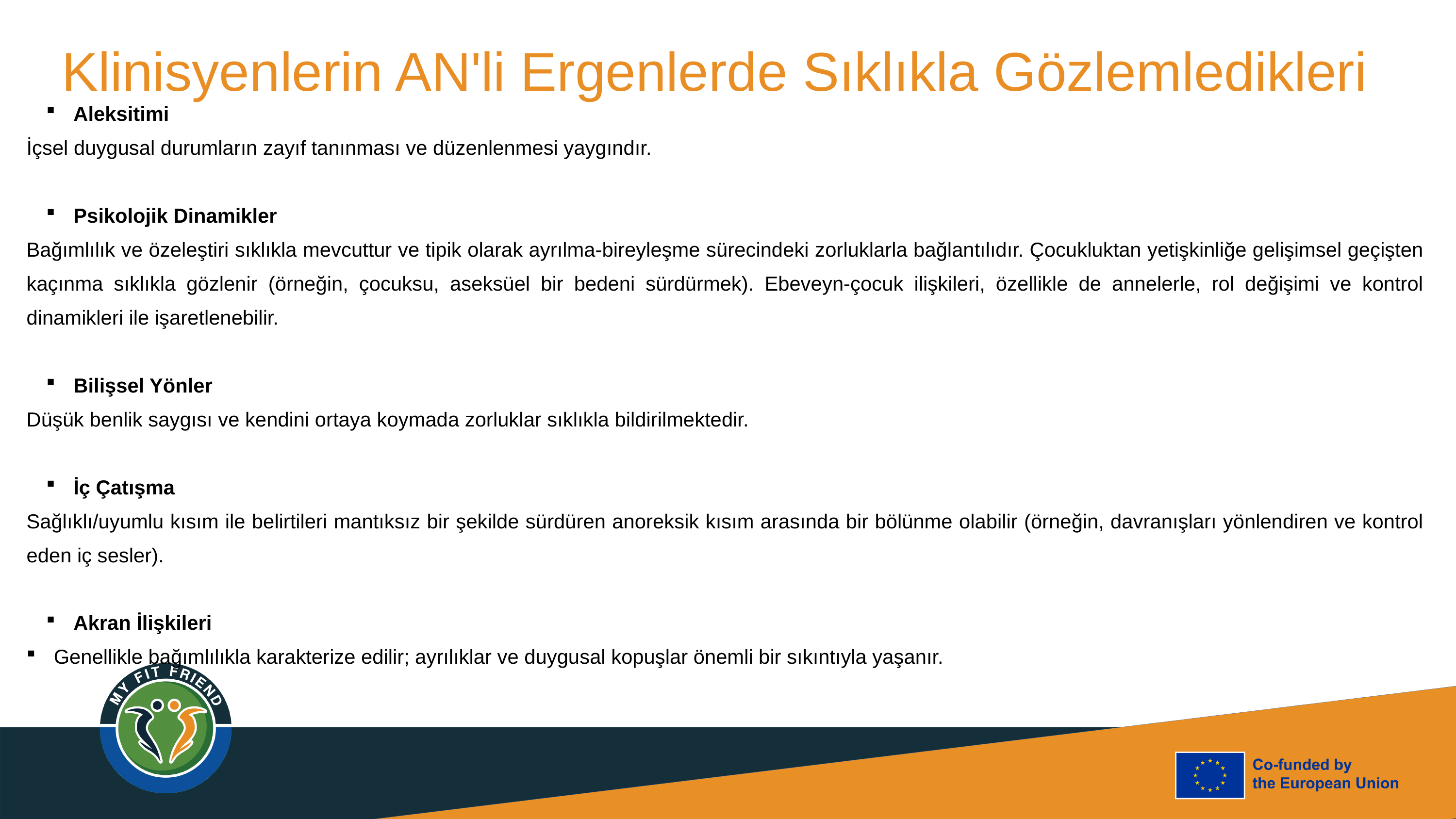

Klinisyenlerin AN'li Ergenlerde Sıklıkla Gözlemledikleri
Aleksitimi
İçsel duygusal durumların zayıf tanınması ve düzenlenmesi yaygındır.

Psikolojik Dinamikler
Bağımlılık ve özeleştiri sıklıkla mevcuttur ve tipik olarak ayrılma-bireyleşme sürecindeki zorluklarla bağlantılıdır. Çocukluktan yetişkinliğe gelişimsel geçişten kaçınma sıklıkla gözlenir (örneğin, çocuksu, aseksüel bir bedeni sürdürmek). Ebeveyn-çocuk ilişkileri, özellikle de annelerle, rol değişimi ve kontrol dinamikleri ile işaretlenebilir.

Bilişsel Yönler
Düşük benlik saygısı ve kendini ortaya koymada zorluklar sıklıkla bildirilmektedir.

İç Çatışma
Sağlıklı/uyumlu kısım ile belirtileri mantıksız bir şekilde sürdüren anoreksik kısım arasında bir bölünme olabilir (örneğin, davranışları yönlendiren ve kontrol eden iç sesler).

Akran İlişkileri
Genellikle bağımlılıkla karakterize edilir; ayrılıklar ve duygusal kopuşlar önemli bir sıkıntıyla yaşanır.